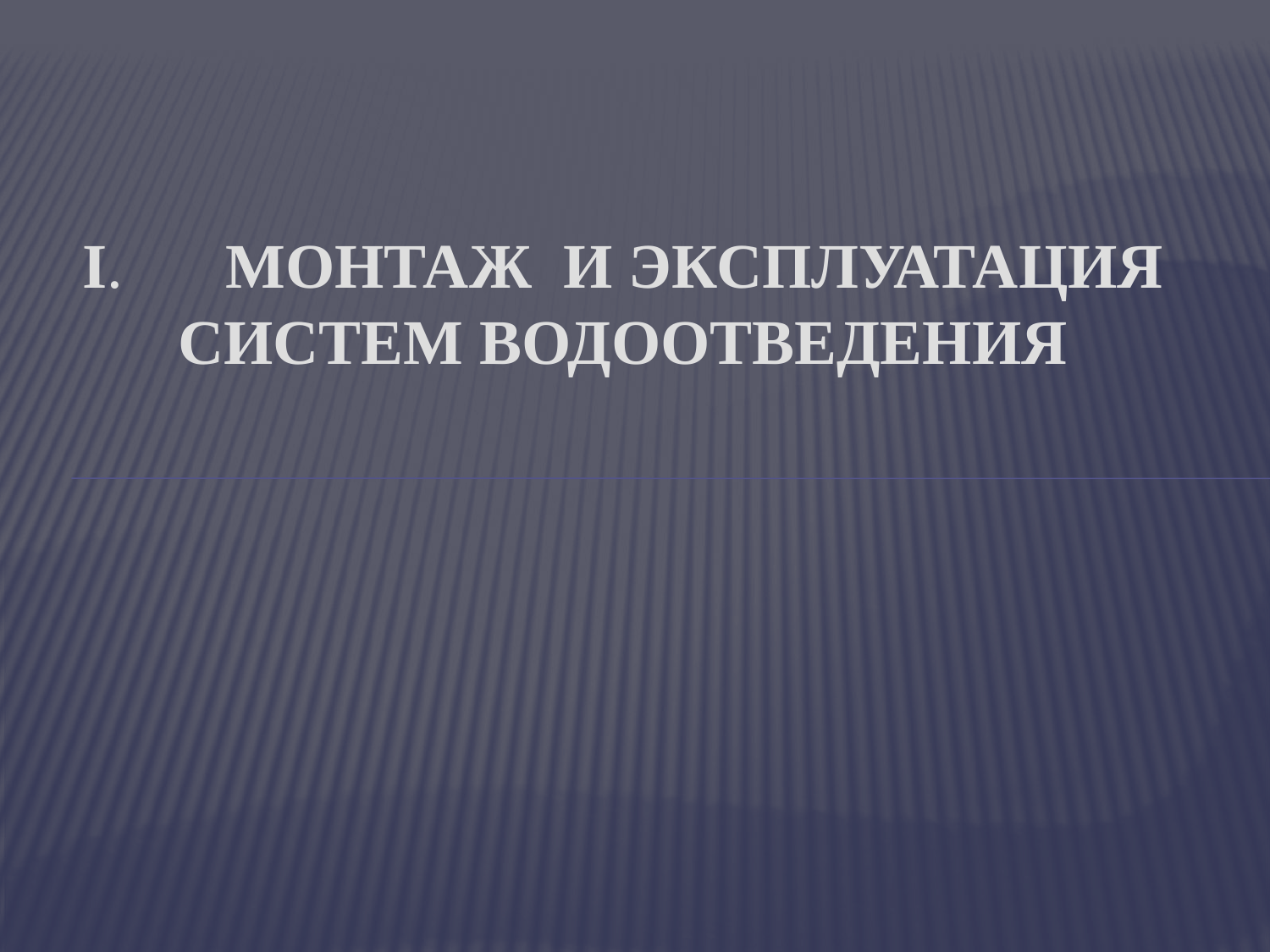

# I.	 Монтаж  и эксплуатация систем водоотведения